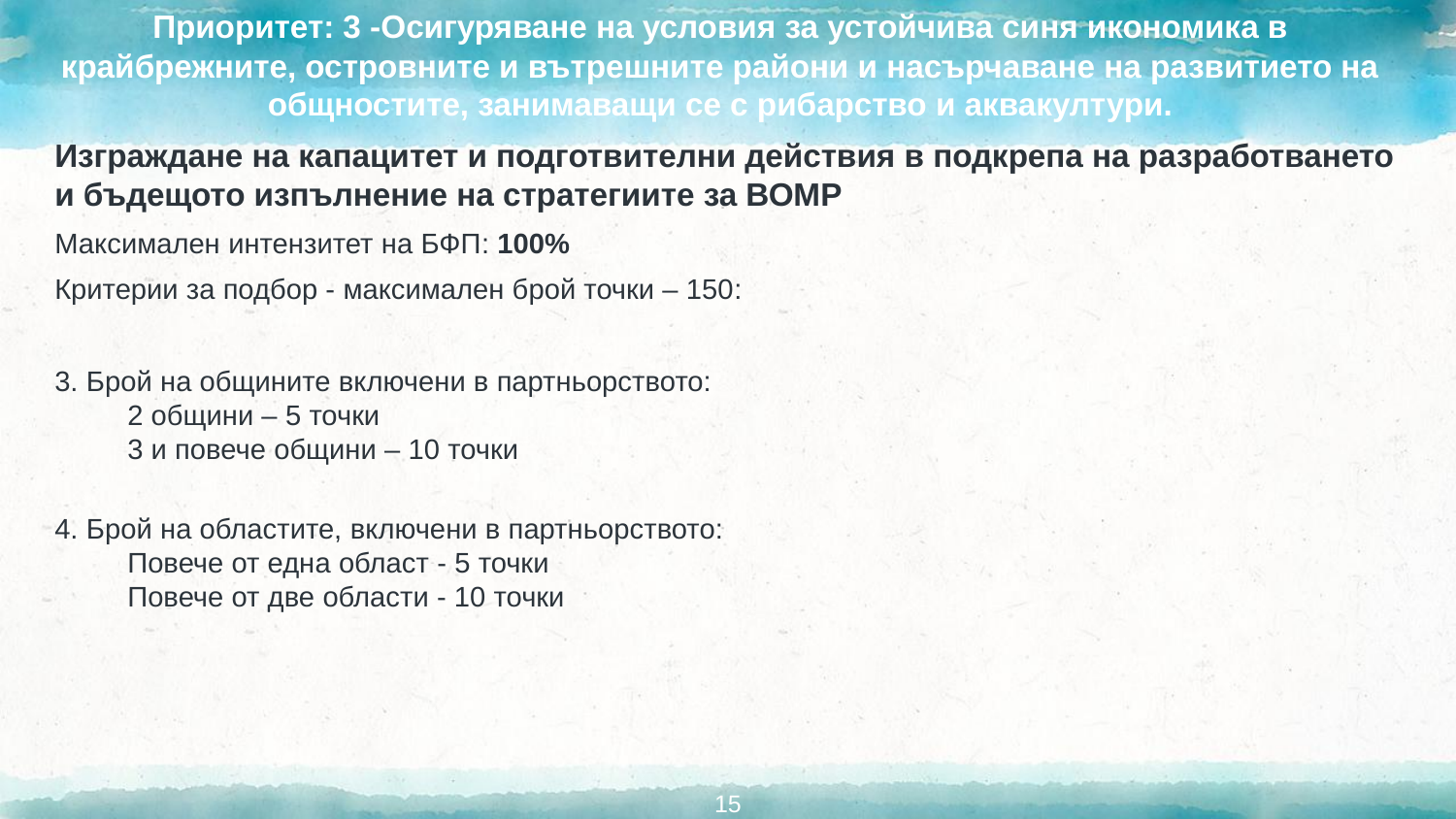

# Приоритет: 3 -Осигуряване на условия за устойчива синя икономика в крайбрежните, островните и вътрешните райони и насърчаване на развитието на общностите, занимаващи се с рибарство и аквакултури.
Изграждане на капацитет и подготвителни действия в подкрепа на разработването и бъдещото изпълнение на стратегиите за ВОМР
Максимален интензитет на БФП: 100%
Критерии за подбор - максимален брой точки – 150:

3. Брой на общините включени в партньорството:
2 общини – 5 точки
3 и повече общини – 10 точки

4. Брой на областите, включени в партньорството:
Повече от една област - 5 точки
Повече от две области - 10 точки

15